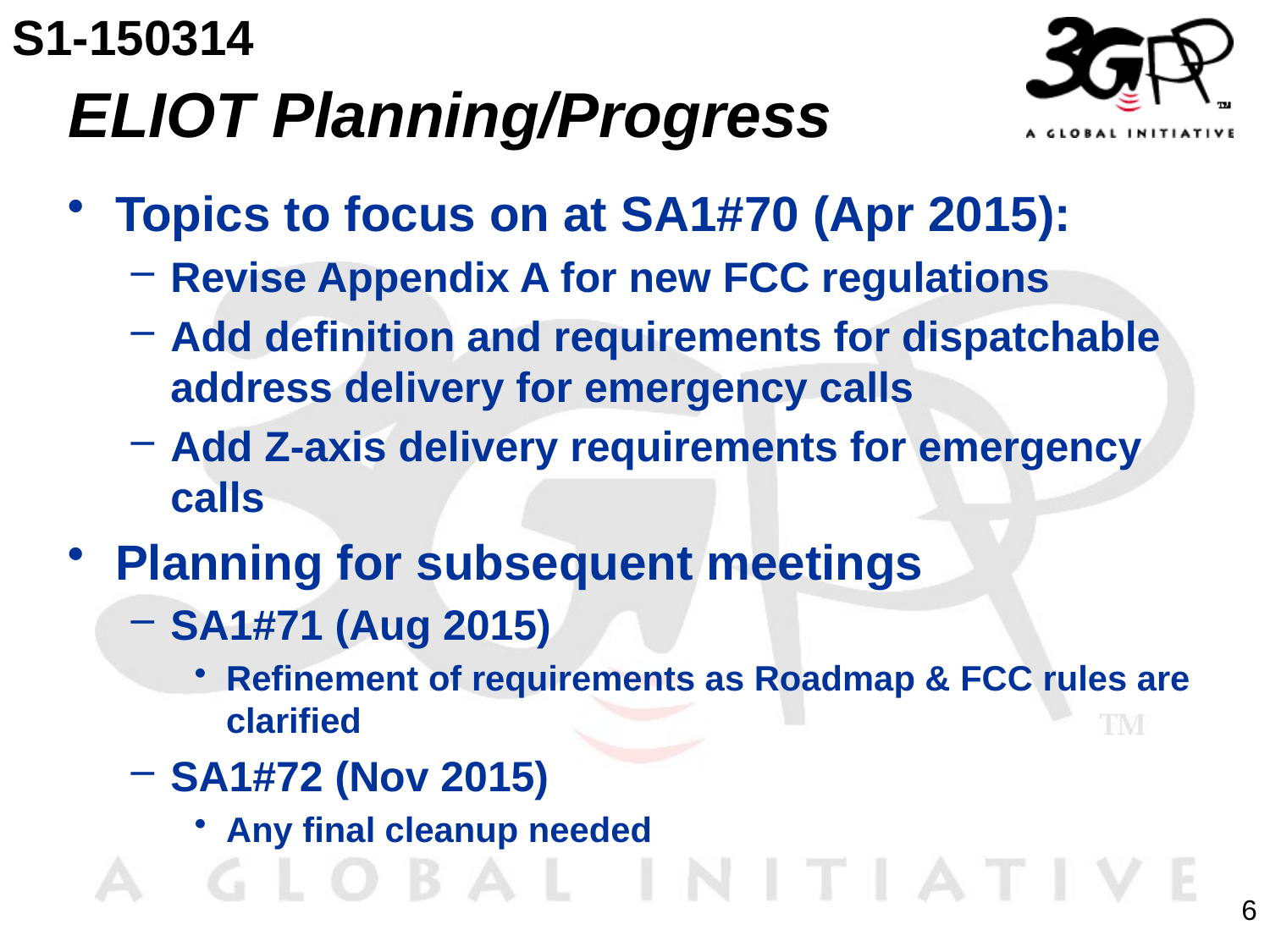

S1-150314
# ELIOT Planning/Progress
Topics to focus on at SA1#70 (Apr 2015):
Revise Appendix A for new FCC regulations
Add definition and requirements for dispatchable address delivery for emergency calls
Add Z-axis delivery requirements for emergency calls
Planning for subsequent meetings
SA1#71 (Aug 2015)
Refinement of requirements as Roadmap & FCC rules are clarified
SA1#72 (Nov 2015)
Any final cleanup needed
6